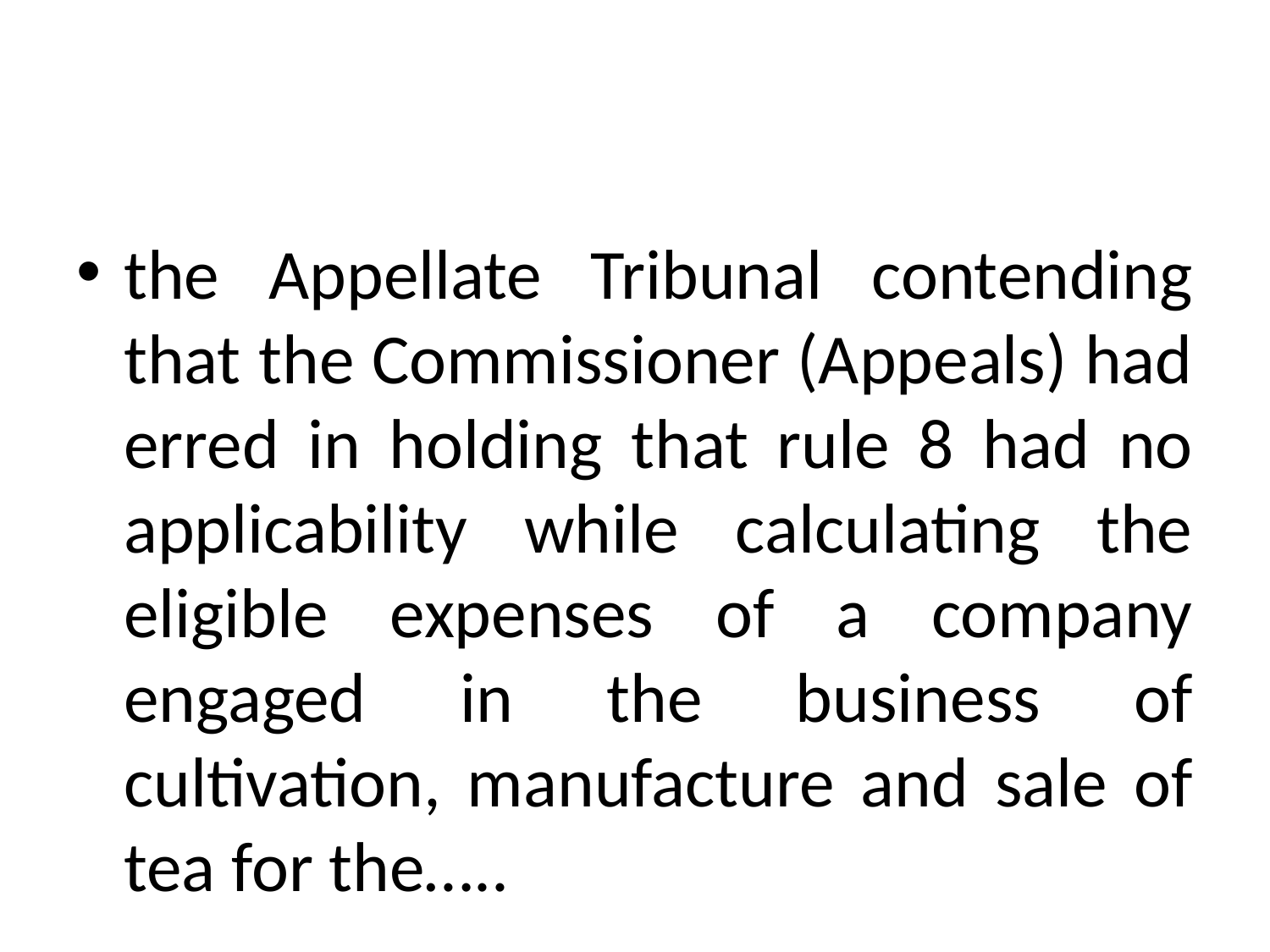

#
the Appellate Tribunal contending that the Commissioner (Appeals) had erred in holding that rule 8 had no applicability while calculating the eligible expenses of a company engaged in the business of cultivation, manufacture and sale of tea for the…..